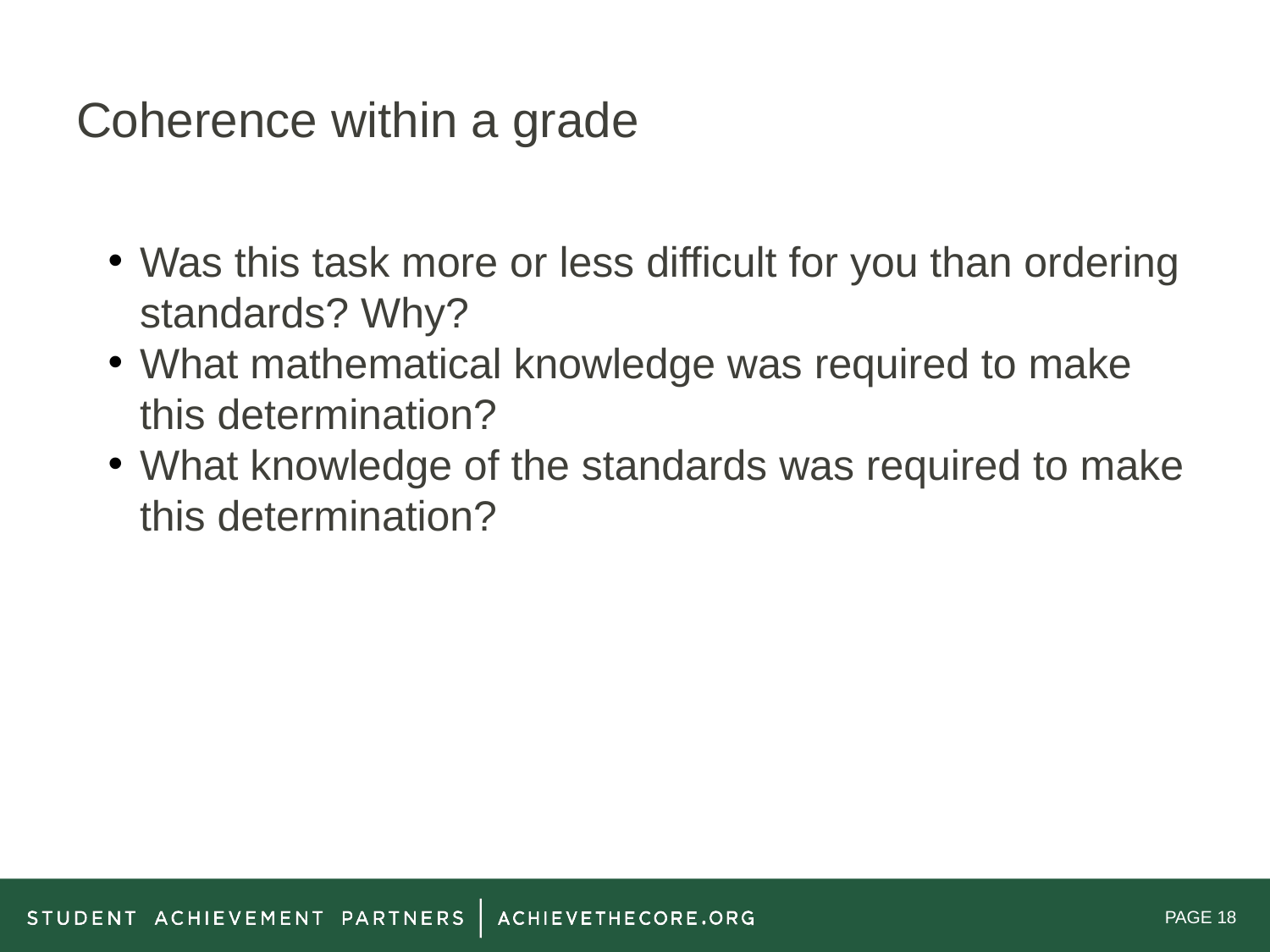

# Coherence within a grade
Was this task more or less difficult for you than ordering standards? Why?
What mathematical knowledge was required to make this determination?
What knowledge of the standards was required to make this determination?